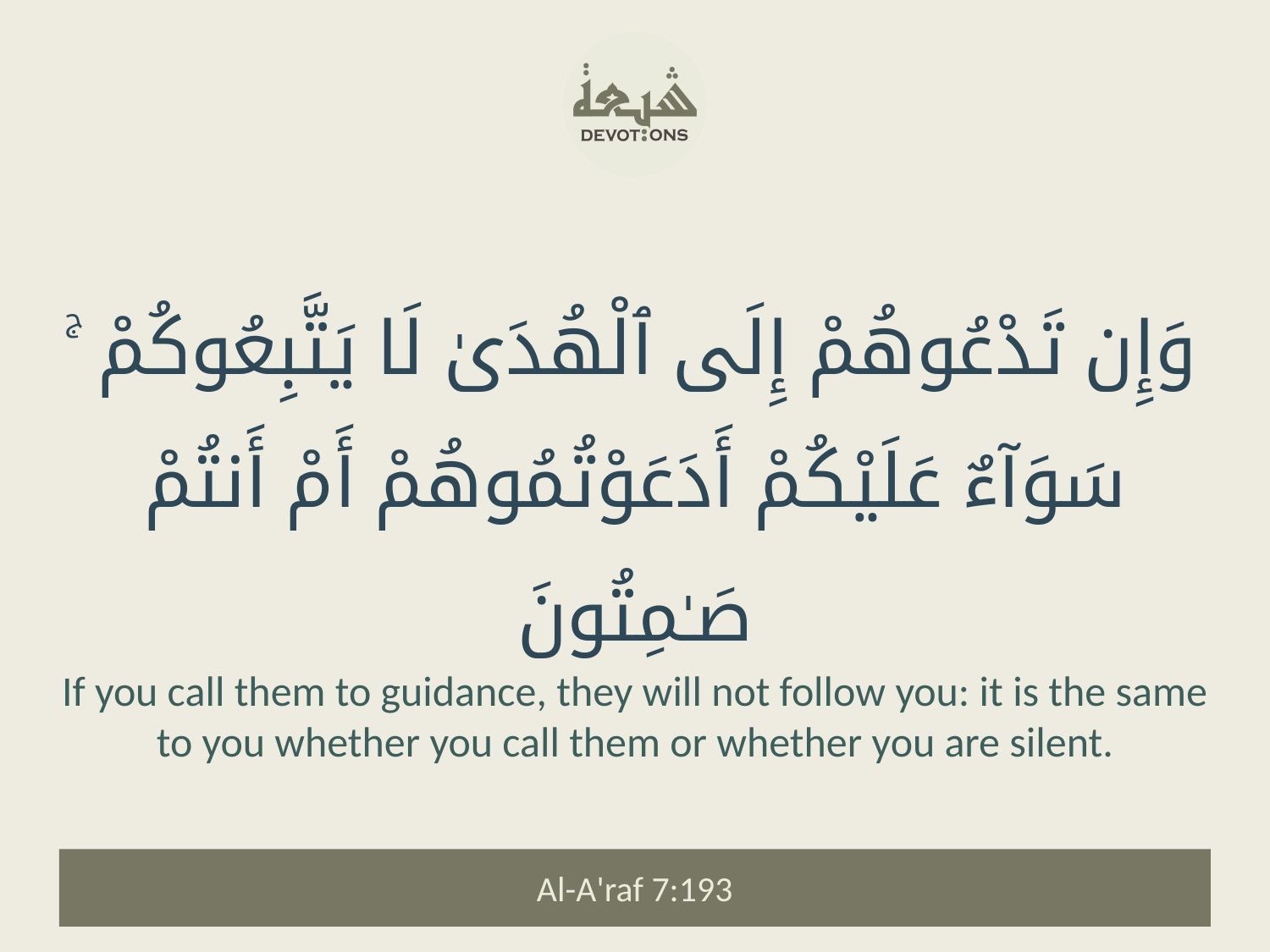

وَإِن تَدْعُوهُمْ إِلَى ٱلْهُدَىٰ لَا يَتَّبِعُوكُمْ ۚ سَوَآءٌ عَلَيْكُمْ أَدَعَوْتُمُوهُمْ أَمْ أَنتُمْ صَـٰمِتُونَ
If you call them to guidance, they will not follow you: it is the same to you whether you call them or whether you are silent.
Al-A'raf 7:193